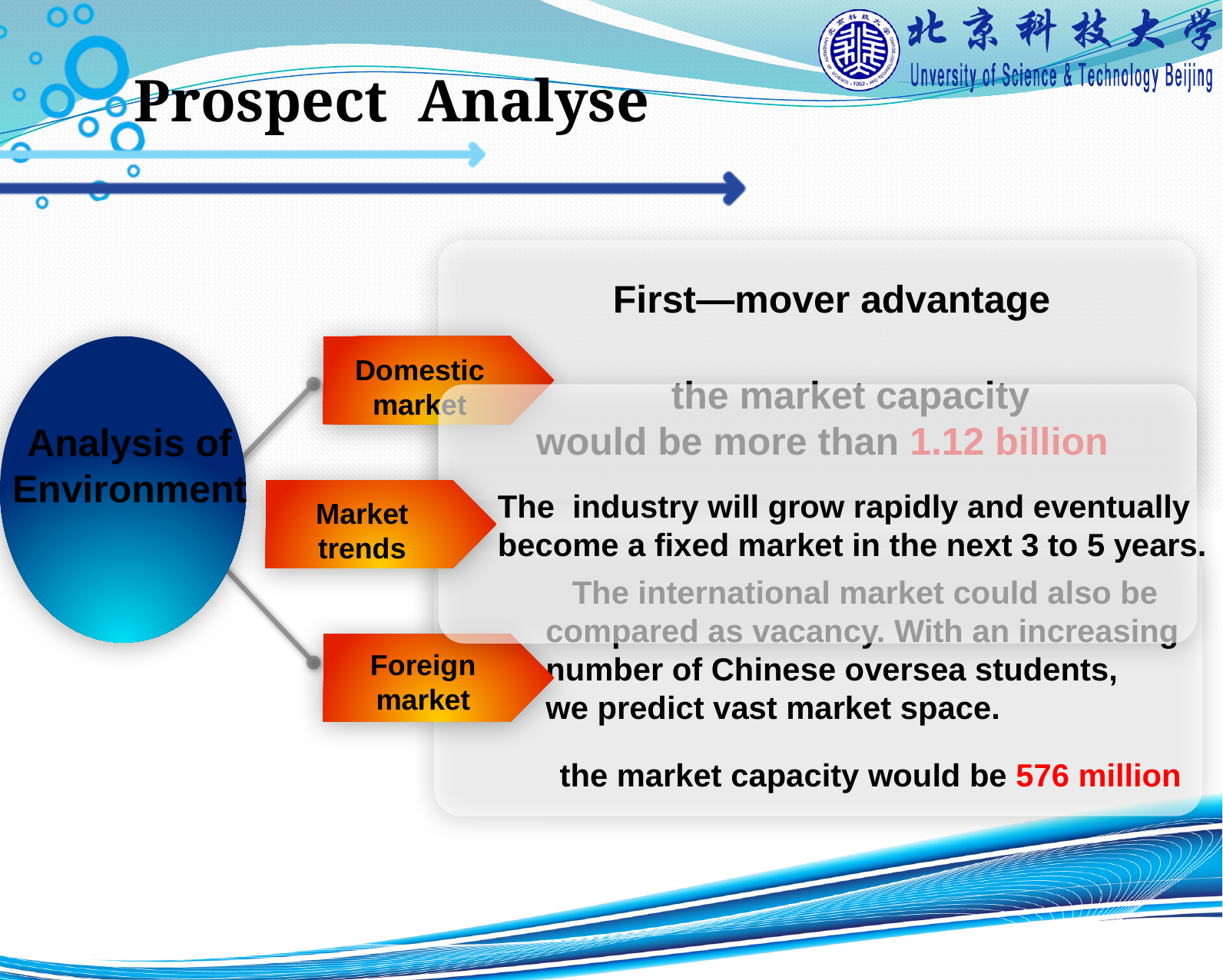

# Prospect  Analyse

First—mover advantage
the market capacity
would be more than 1.12 billion

Analysis of Environment

Domestic market

The  industry will grow rapidly and eventually become a fixed market in the next 3 to 5 years.

Market trends

   The international market could also be compared as vacancy. With an increasing number of Chinese oversea students,
we predict vast market space.

the market capacity would be 576 million

Foreign market